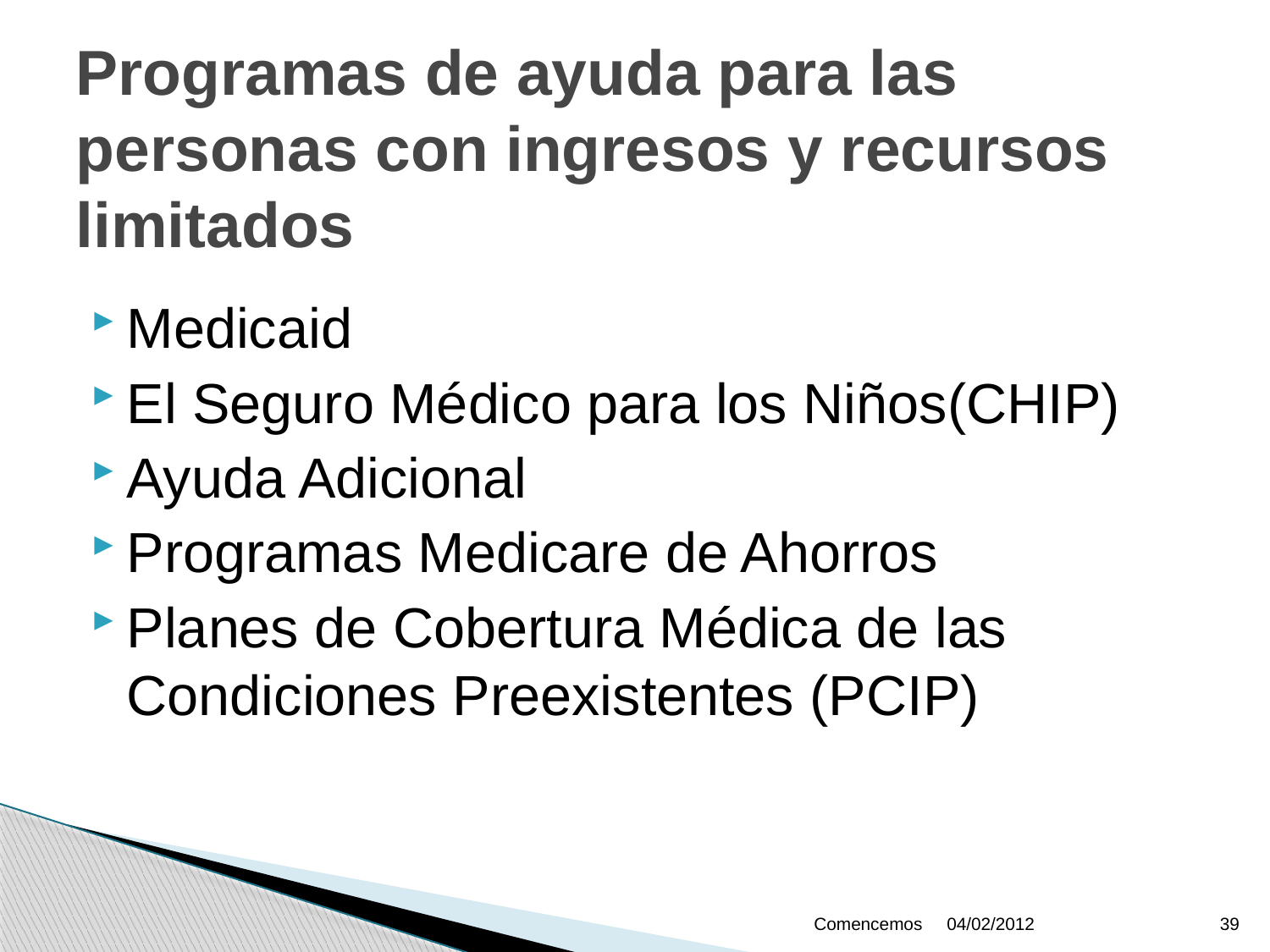

# Programas de ayuda para las personas con ingresos y recursos limitados
Medicaid
El Seguro Médico para los Niños(CHIP)
Ayuda Adicional
Programas Medicare de Ahorros
Planes de Cobertura Médica de las Condiciones Preexistentes (PCIP)
Comencemos
04/02/2012
39